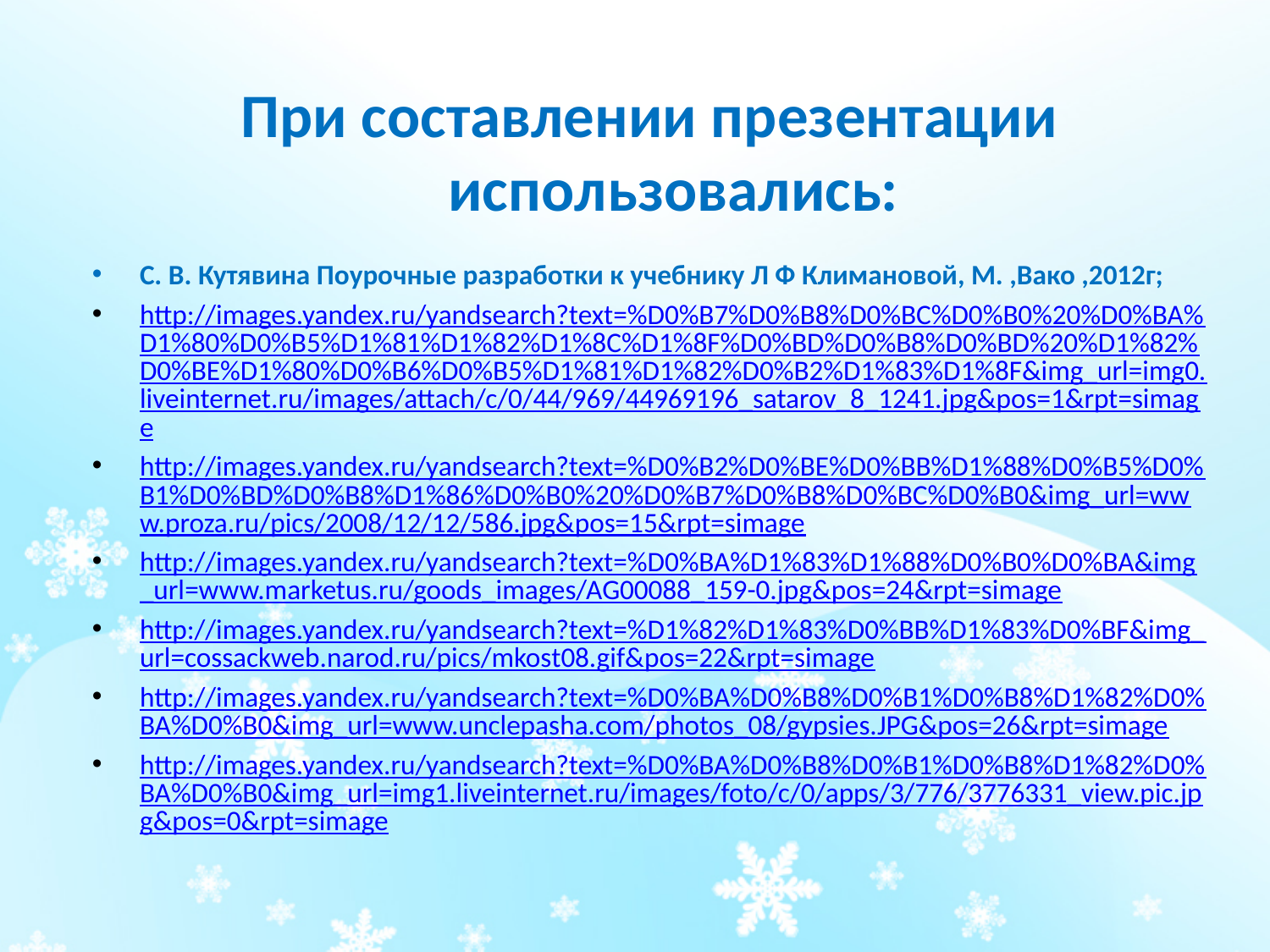

При составлении презентации использовались:

С. В. Кутявина Поурочные разработки к учебнику Л Ф Климановой, М. ,Вако ,2012г;
http://images.yandex.ru/yandsearch?text=%D0%B7%D0%B8%D0%BC%D0%B0%20%D0%BA%D1%80%D0%B5%D1%81%D1%82%D1%8C%D1%8F%D0%BD%D0%B8%D0%BD%20%D1%82%D0%BE%D1%80%D0%B6%D0%B5%D1%81%D1%82%D0%B2%D1%83%D1%8F&img_url=img0.liveinternet.ru/images/attach/c/0/44/969/44969196_satarov_8_1241.jpg&pos=1&rpt=simage
http://images.yandex.ru/yandsearch?text=%D0%B2%D0%BE%D0%BB%D1%88%D0%B5%D0%B1%D0%BD%D0%B8%D1%86%D0%B0%20%D0%B7%D0%B8%D0%BC%D0%B0&img_url=www.proza.ru/pics/2008/12/12/586.jpg&pos=15&rpt=simage
http://images.yandex.ru/yandsearch?text=%D0%BA%D1%83%D1%88%D0%B0%D0%BA&img_url=www.marketus.ru/goods_images/AG00088_159-0.jpg&pos=24&rpt=simage
http://images.yandex.ru/yandsearch?text=%D1%82%D1%83%D0%BB%D1%83%D0%BF&img_url=cossackweb.narod.ru/pics/mkost08.gif&pos=22&rpt=simage
http://images.yandex.ru/yandsearch?text=%D0%BA%D0%B8%D0%B1%D0%B8%D1%82%D0%BA%D0%B0&img_url=www.unclepasha.com/photos_08/gypsies.JPG&pos=26&rpt=simage
http://images.yandex.ru/yandsearch?text=%D0%BA%D0%B8%D0%B1%D0%B8%D1%82%D0%BA%D0%B0&img_url=img1.liveinternet.ru/images/foto/c/0/apps/3/776/3776331_view.pic.jpg&pos=0&rpt=simage